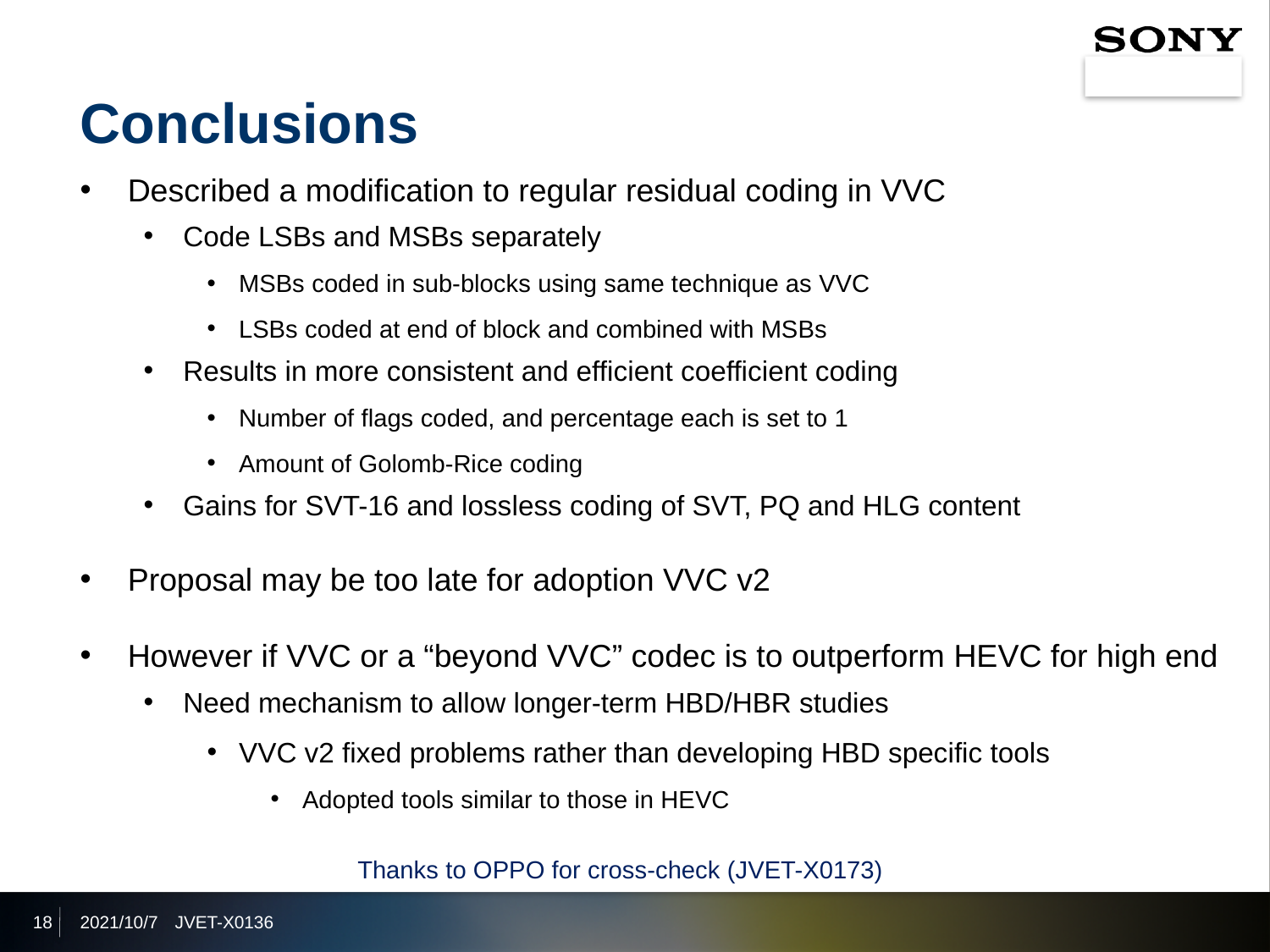

# Conclusions
Described a modification to regular residual coding in VVC
Code LSBs and MSBs separately
MSBs coded in sub-blocks using same technique as VVC
LSBs coded at end of block and combined with MSBs
Results in more consistent and efficient coefficient coding
Number of flags coded, and percentage each is set to 1
Amount of Golomb-Rice coding
Gains for SVT-16 and lossless coding of SVT, PQ and HLG content

Proposal may be too late for adoption VVC v2

However if VVC or a “beyond VVC” codec is to outperform HEVC for high end
Need mechanism to allow longer-term HBD/HBR studies
VVC v2 fixed problems rather than developing HBD specific tools
Adopted tools similar to those in HEVC

Thanks to OPPO for cross-check (JVET-X0173)
18
2021/10/7
JVET-X0136